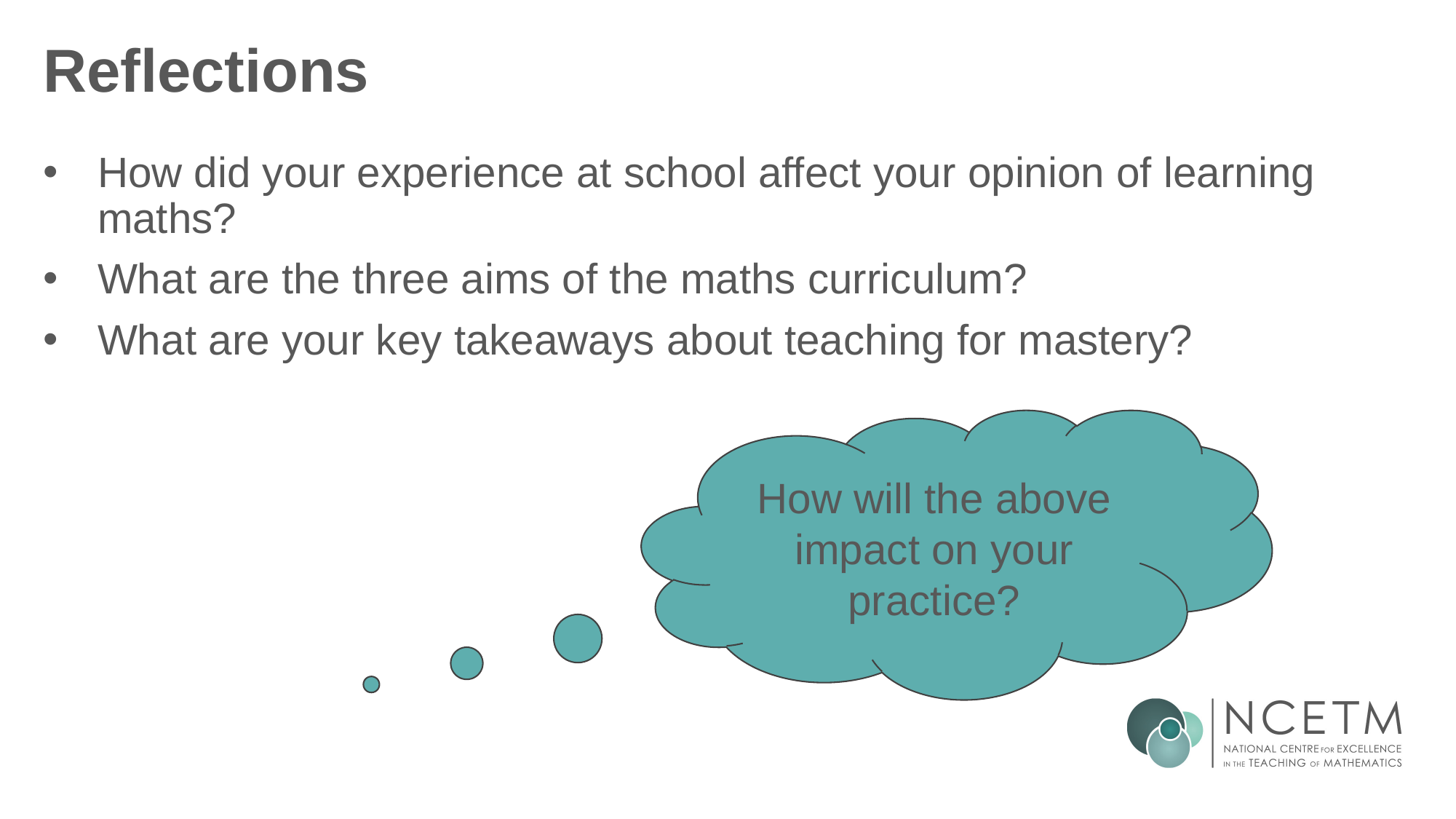

# Reflections
How did your experience at school affect your opinion of learning maths?
What are the three aims of the maths curriculum?
What are your key takeaways about teaching for mastery?

How will the above impact on your practice?